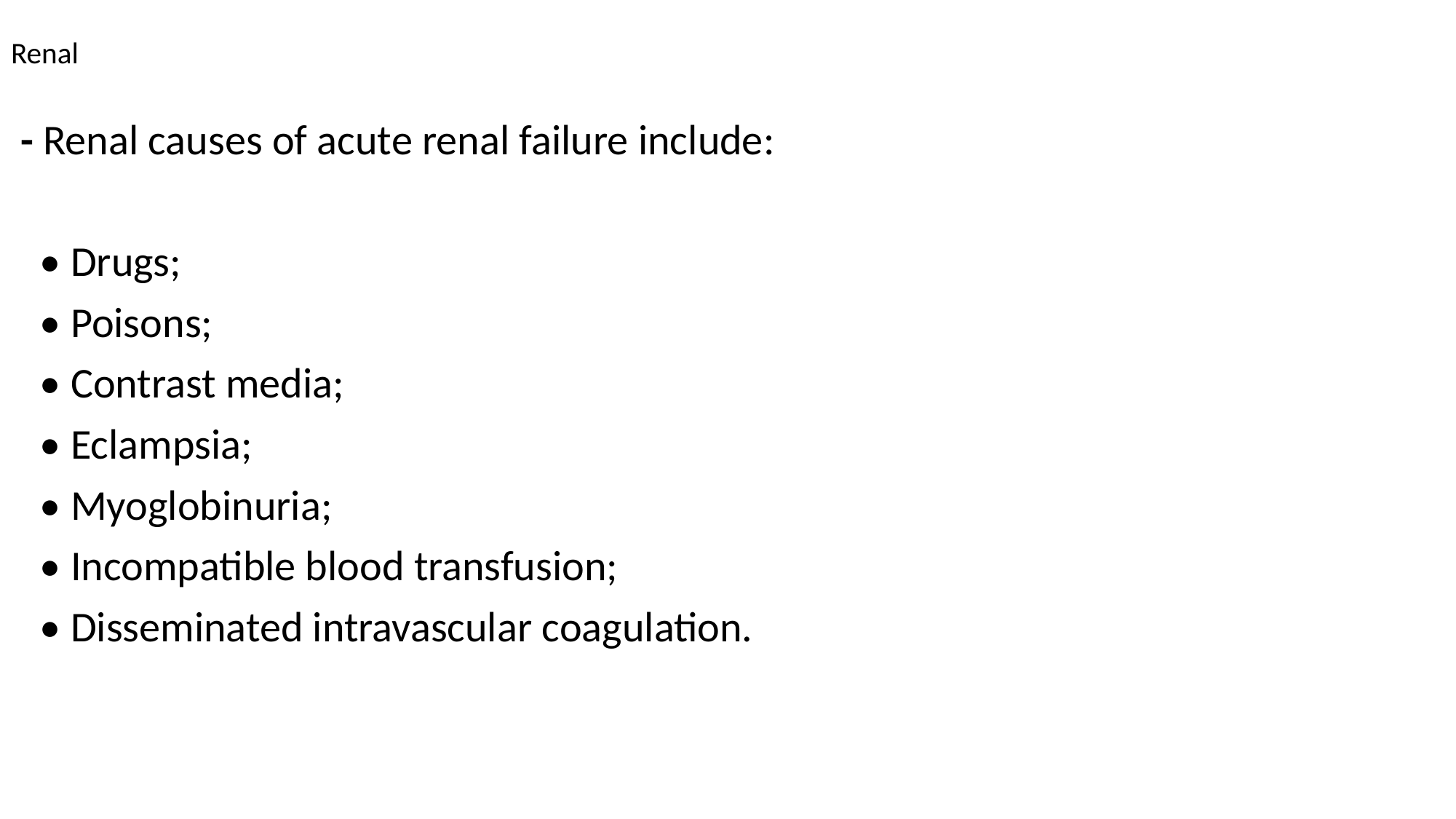

# Renal
 - Renal causes of acute renal failure include:

   • Drugs;
   • Poisons;
   • Contrast media;
   • Eclampsia;
   • Myoglobinuria;
   • Incompatible blood transfusion;
   • Disseminated intravascular coagulation.